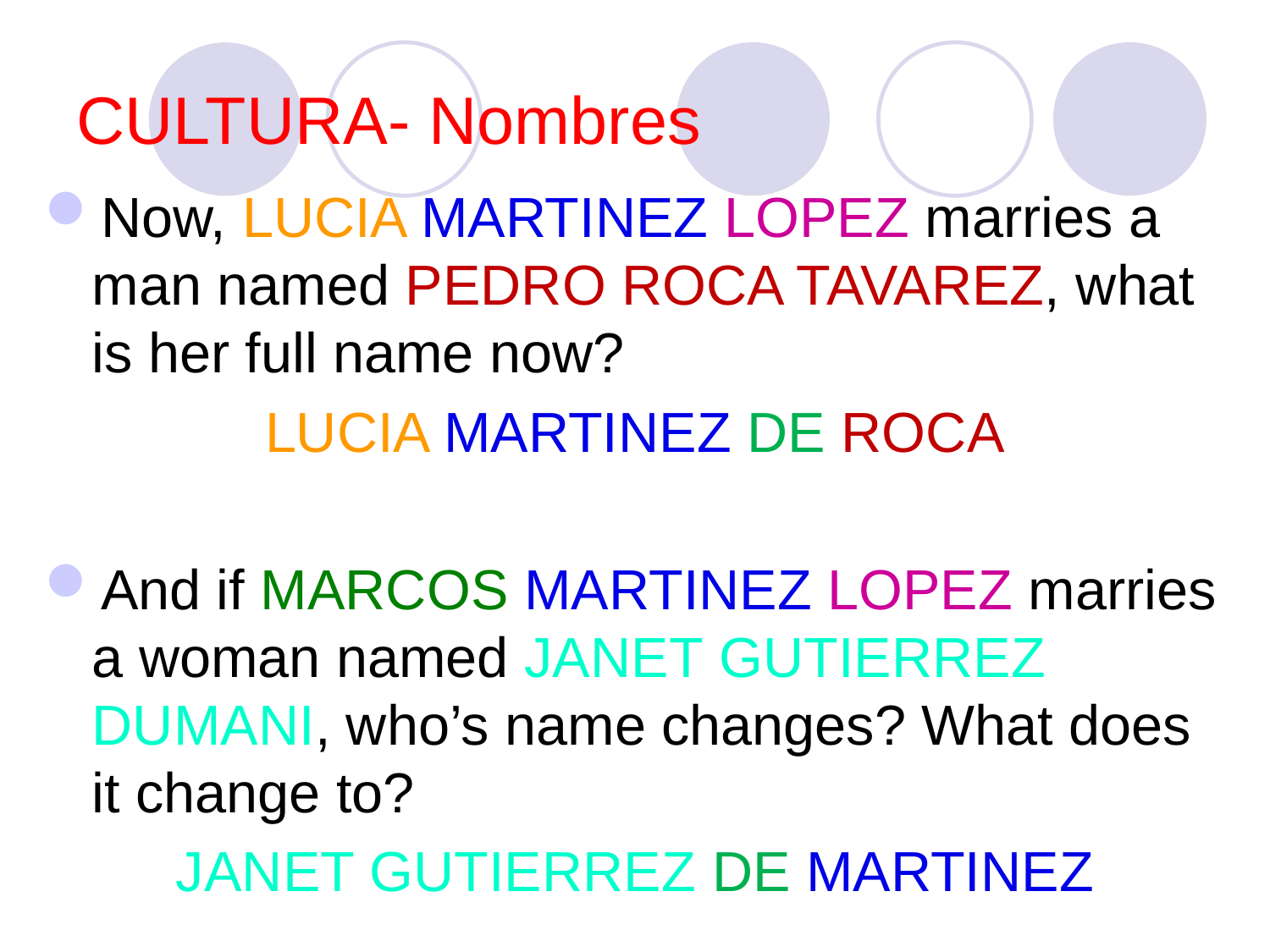

# CULTURA- Nombres
Now, LUCIA MARTINEZ LOPEZ marries a man named PEDRO ROCA TAVAREZ, what is her full name now?
LUCIA MARTINEZ DE ROCA

And if MARCOS MARTINEZ LOPEZ marries a woman named JANET GUTIERREZ DUMANI, who’s name changes? What does it change to?
JANET GUTIERREZ DE MARTINEZ